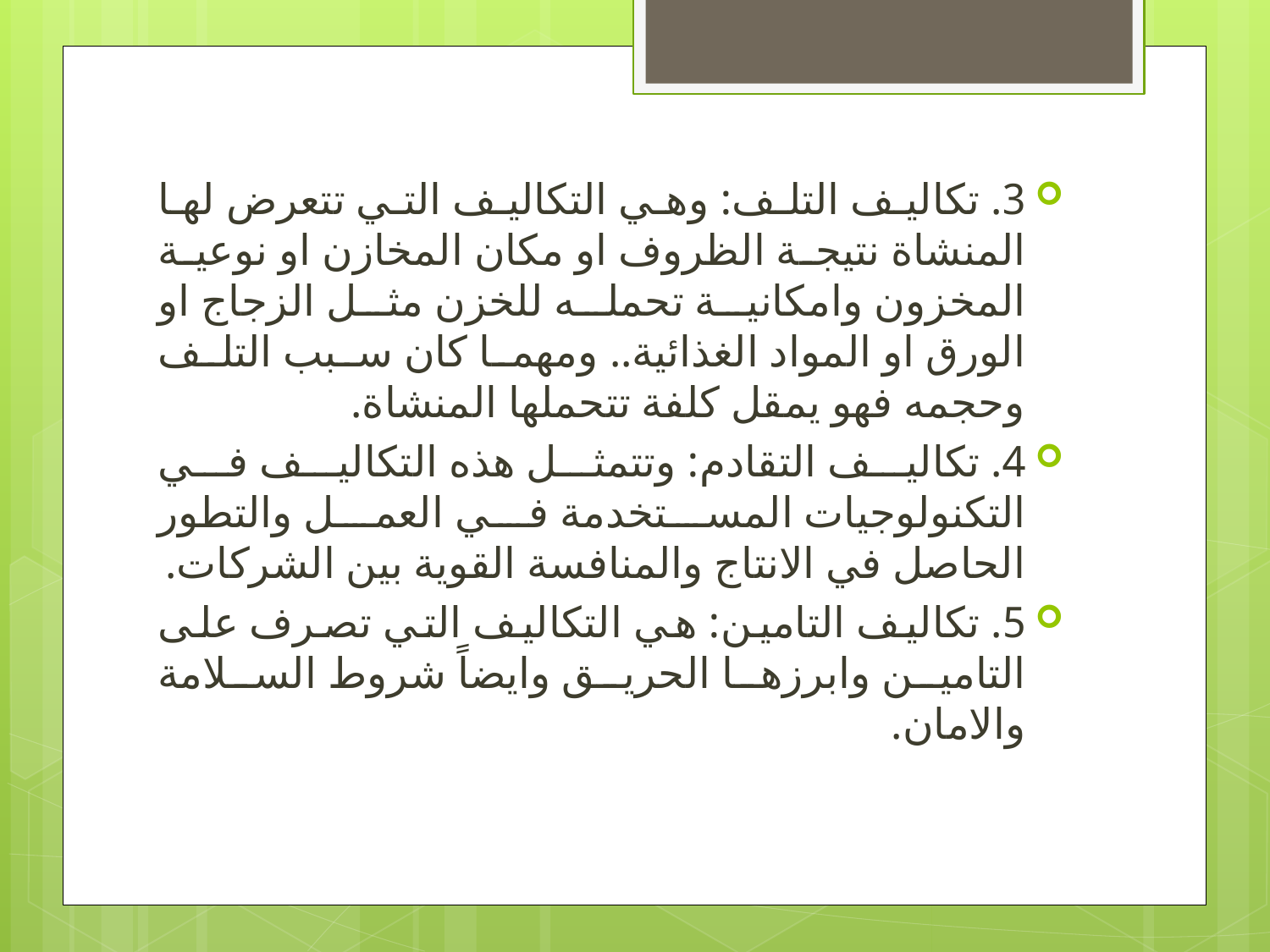

3. تكاليف التلف: وهي التكاليف التي تتعرض لها المنشاة نتيجة الظروف او مكان المخازن او نوعية المخزون وامكانية تحمله للخزن مثل الزجاج او الورق او المواد الغذائية.. ومهما كان سبب التلف وحجمه فهو يمقل كلفة تتحملها المنشاة.
4. تكاليف التقادم: وتتمثل هذه التكاليف في التكنولوجيات المستخدمة في العمل والتطور الحاصل في الانتاج والمنافسة القوية بين الشركات.
5. تكاليف التامين: هي التكاليف التي تصرف على التامين وابرزها الحريق وايضاً شروط السلامة والامان.